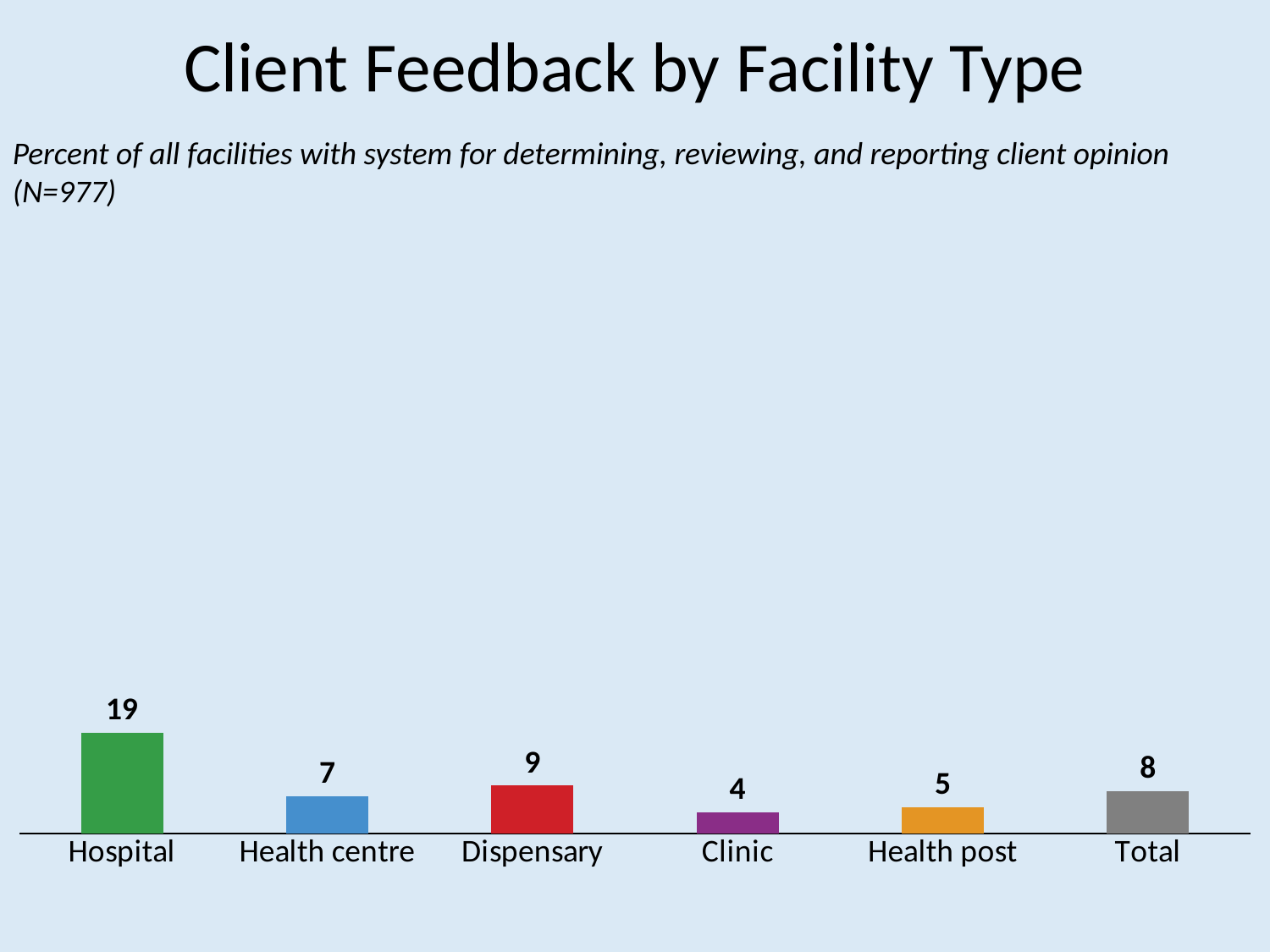

# Client Feedback by Facility Type
Percent of all facilities with system for determining, reviewing, and reporting client opinion (N=977)

### Chart

| Category | Series 1 |
|---|---|
| Hospital | 19.0 |
| Health centre | 7.0 |
| Dispensary | 9.0 |
| Clinic | 4.0 |
| Health post | 5.0 |
| Total | 8.0 |